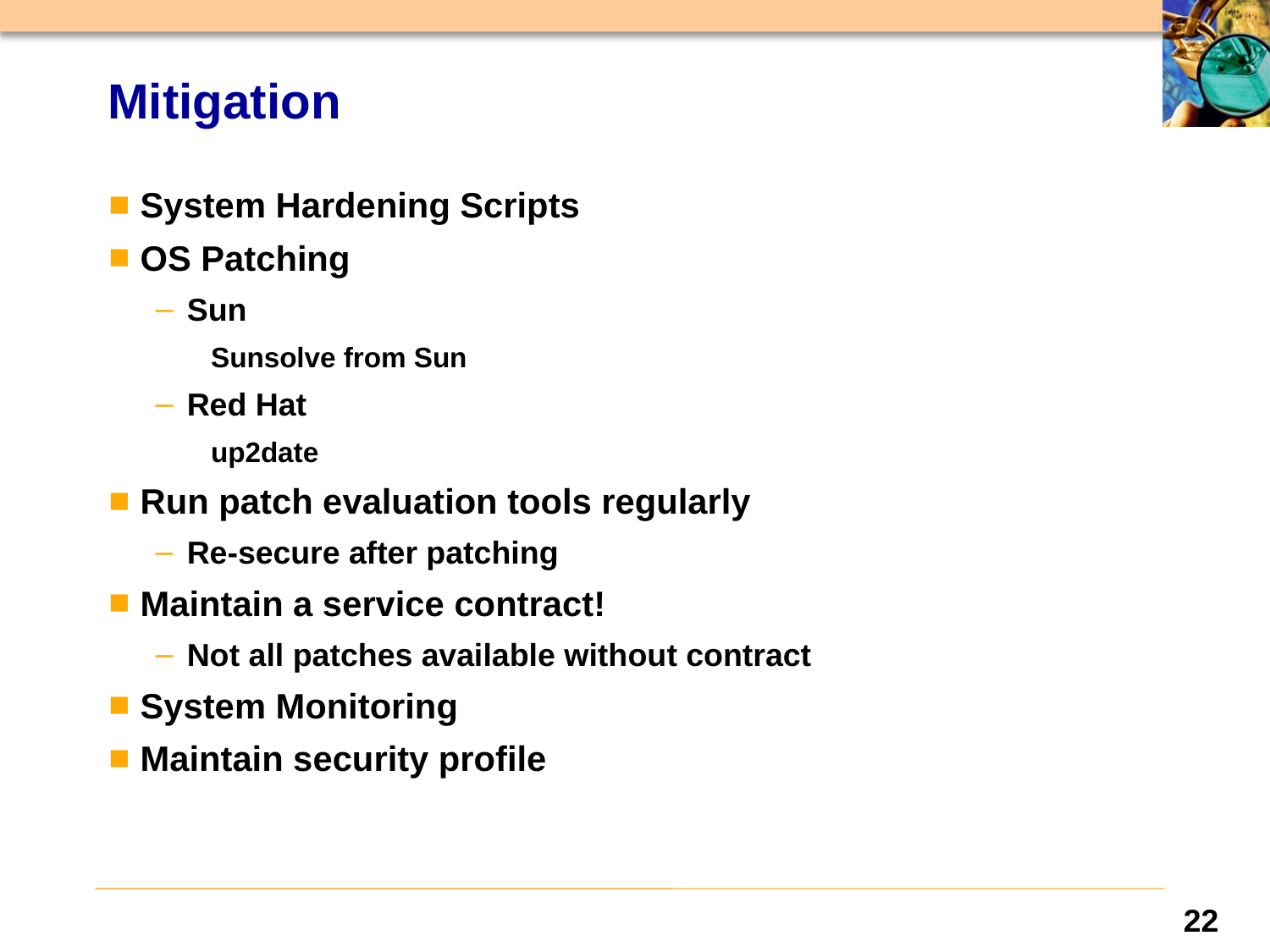

# Mitigation
System Hardening Scripts
OS Patching
Sun
Sunsolve from Sun
Red Hat
up2date
Run patch evaluation tools regularly
Re-secure after patching
Maintain a service contract!
Not all patches available without contract
System Monitoring
Maintain security profile